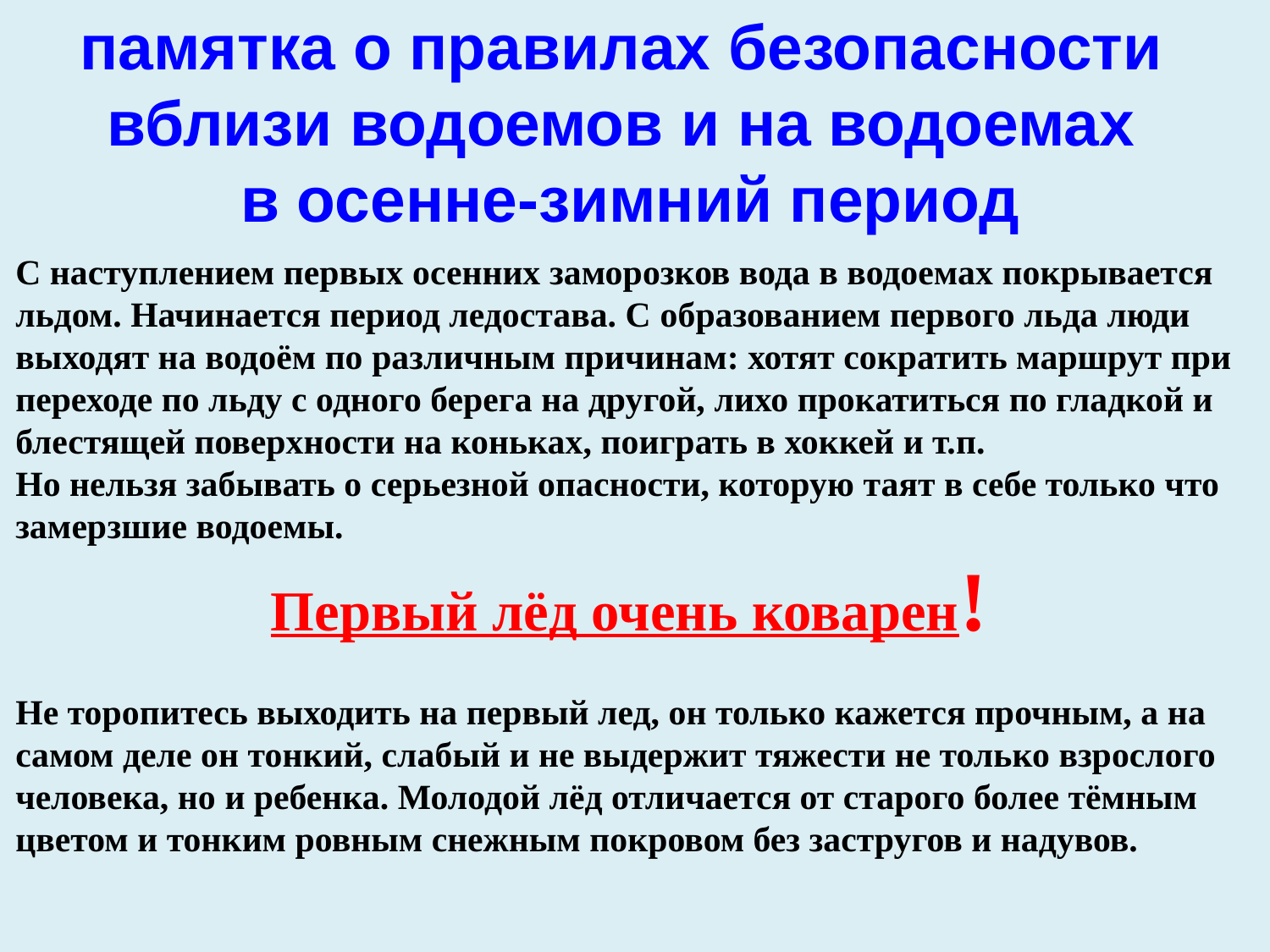

памятка о правилах безопасности
вблизи водоемов и на водоемах
в осенне-зимний период
С наступлением первых осенних заморозков вода в водоемах покрывается льдом. Начинается период ледостава. С образованием первого льда люди выходят на водоём по различным причинам: хотят сократить маршрут при переходе по льду с одного берега на другой, лихо прокатиться по гладкой и блестящей поверхности на коньках, поиграть в хоккей и т.п.
Но нельзя забывать о серьезной опасности, которую таят в себе только что замерзшие водоемы.
Первый лёд очень коварен!

Не торопитесь выходить на первый лед, он только кажется прочным, а на самом деле он тонкий, слабый и не выдержит тяжести не только взрослого человека, но и ребенка. Молодой лёд отличается от старого более тёмным цветом и тонким ровным снежным покровом без застругов и надувов.